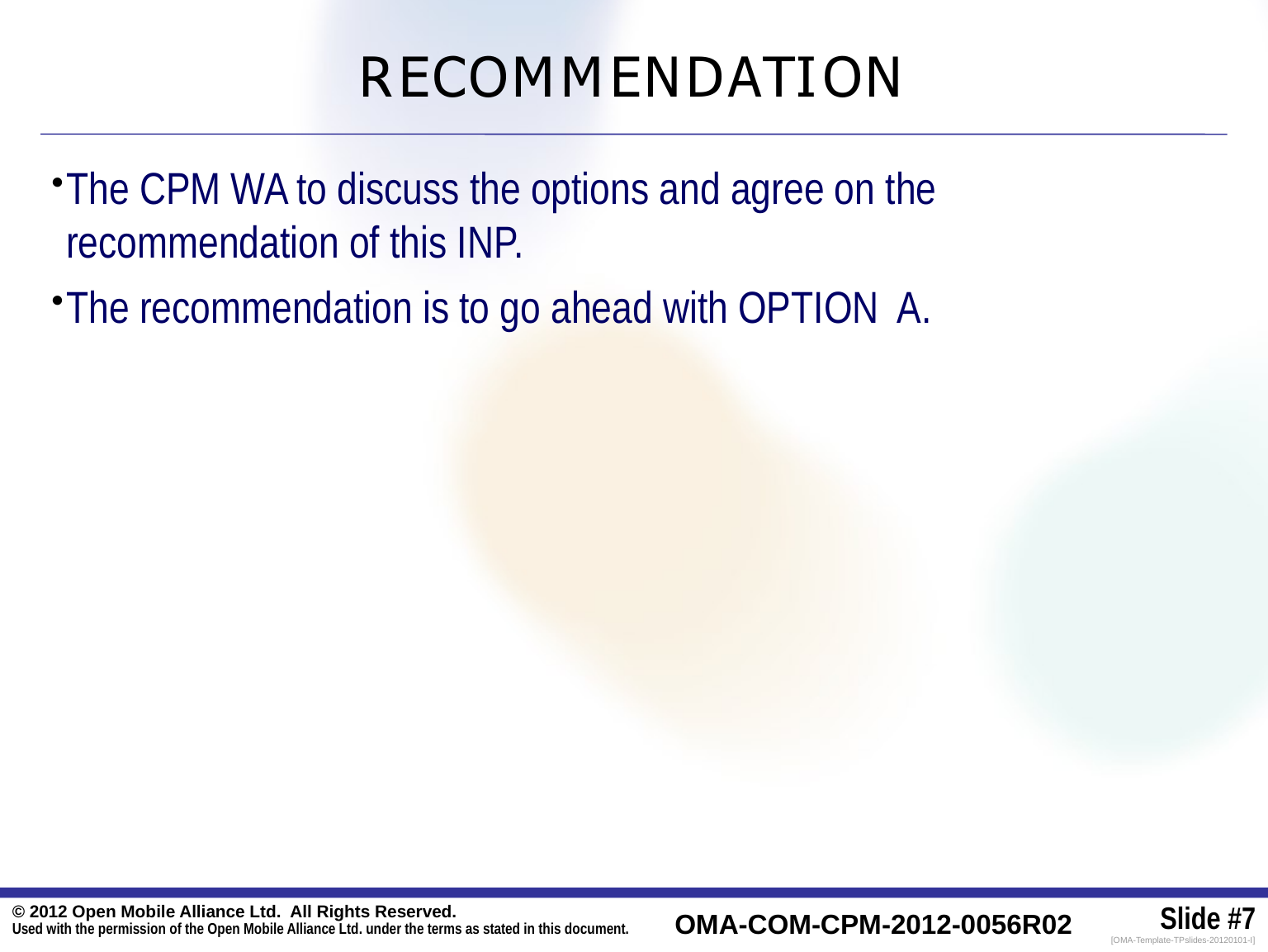

# RECOMMENDATION
The CPM WA to discuss the options and agree on the recommendation of this INP.
The recommendation is to go ahead with OPTION  A.